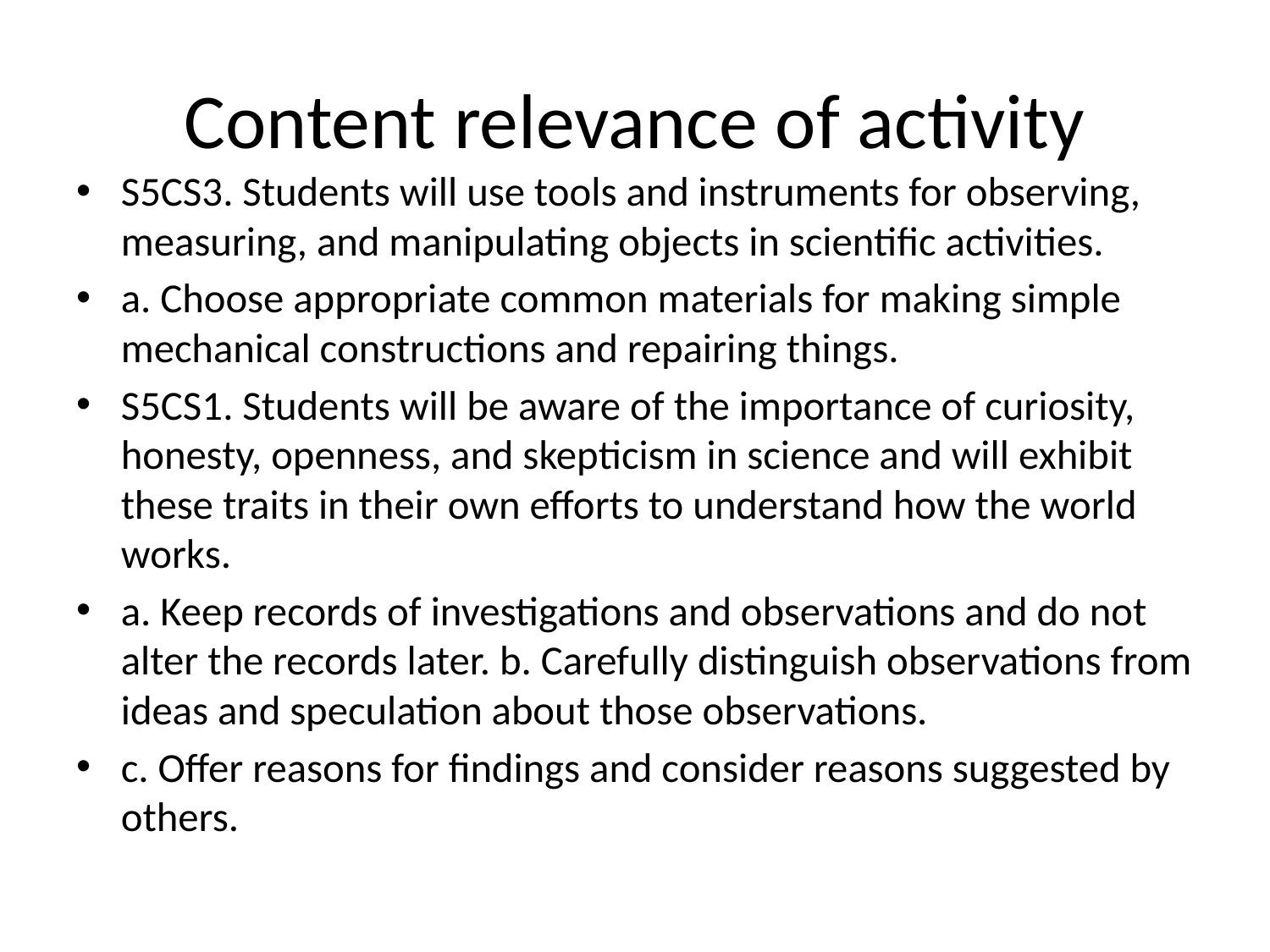

# Content relevance of activity
S5CS3. Students will use tools and instruments for observing, measuring, and manipulating objects in scientific activities.
a. Choose appropriate common materials for making simple mechanical constructions and repairing things.
S5CS1. Students will be aware of the importance of curiosity, honesty, openness, and skepticism in science and will exhibit these traits in their own efforts to understand how the world works.
a. Keep records of investigations and observations and do not alter the records later. b. Carefully distinguish observations from ideas and speculation about those observations.
c. Offer reasons for findings and consider reasons suggested by others.